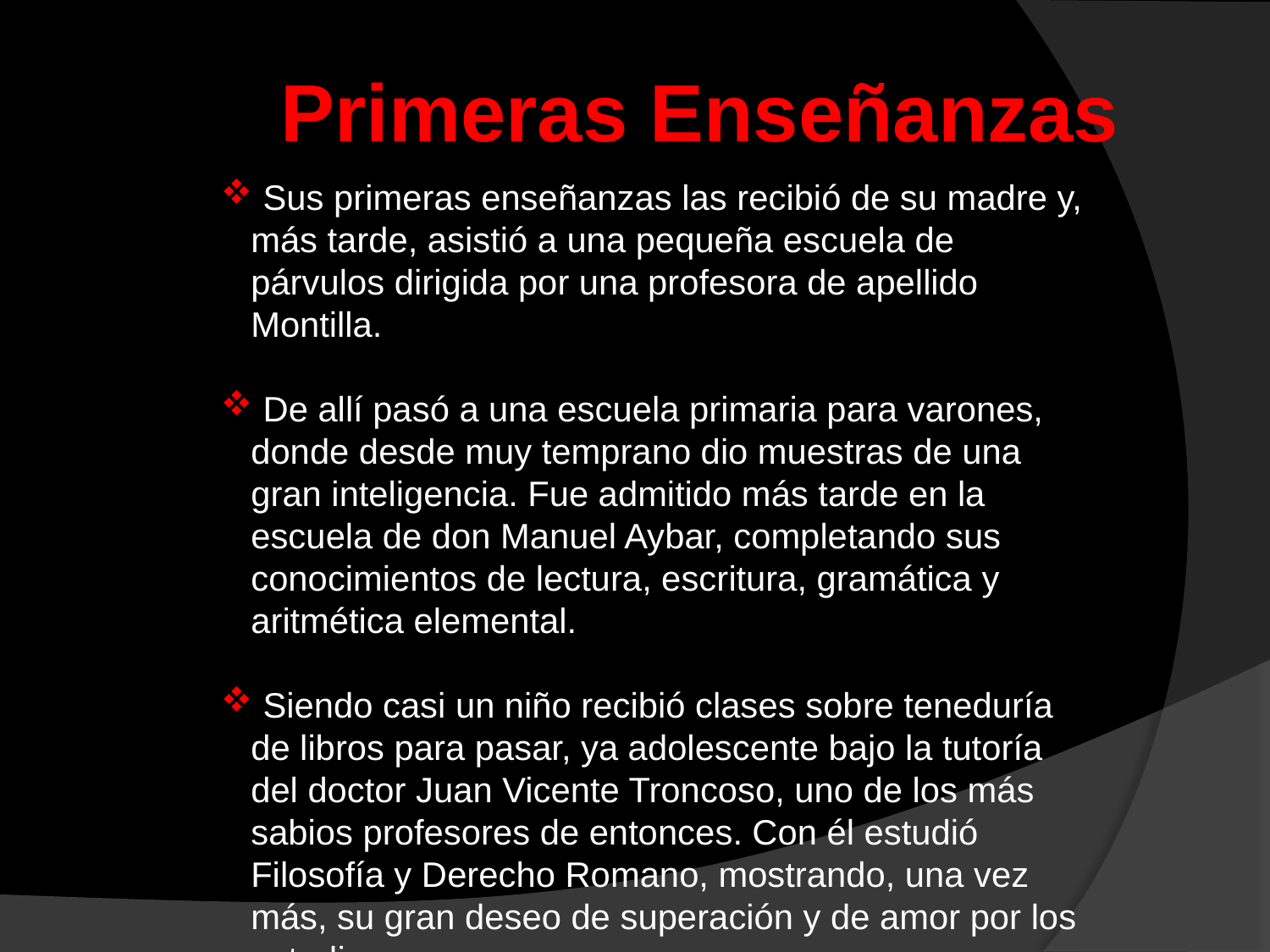

# Primeras Enseñanzas
 Sus primeras enseñanzas las recibió de su madre y, más tarde, asistió a una pequeña escuela de párvulos dirigida por una profesora de apellido Montilla.

 De allí pasó a una escuela primaria para varones, donde desde muy temprano dio muestras de una gran inteligencia. Fue admitido más tarde en la escuela de don Manuel Aybar, completando sus conocimientos de lectura, escritura, gramática y aritmética elemental.

 Siendo casi un niño recibió clases sobre teneduría de libros para pasar, ya adolescente bajo la tutoría del doctor Juan Vicente Troncoso, uno de los más sabios profesores de entonces. Con él estudió Filosofía y Derecho Romano, mostrando, una vez más, su gran deseo de superación y de amor por los estudios.